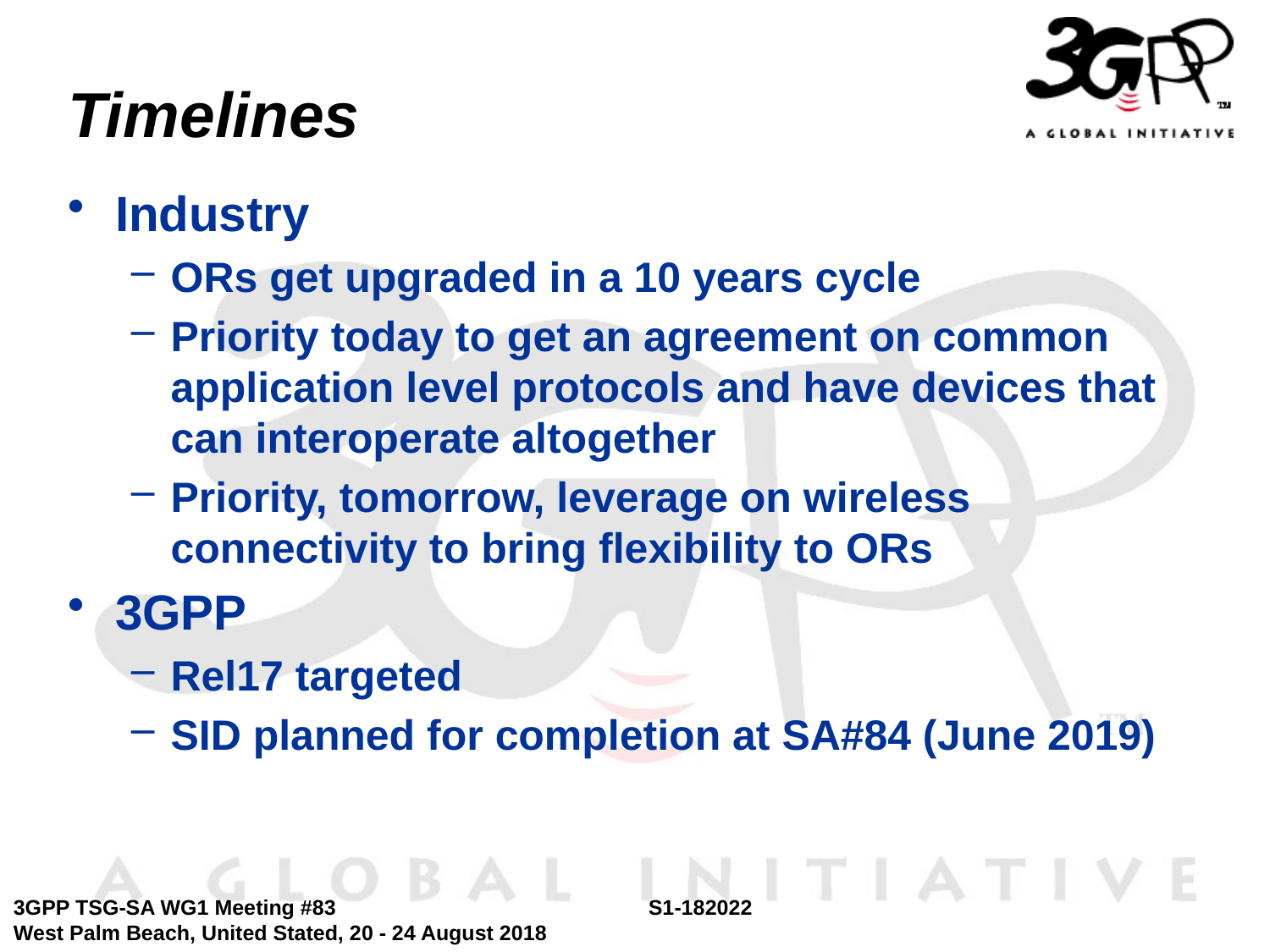

# Timelines
Industry
ORs get upgraded in a 10 years cycle
Priority today to get an agreement on common application level protocols and have devices that can interoperate altogether
Priority, tomorrow, leverage on wireless connectivity to bring flexibility to ORs
3GPP
Rel17 targeted
SID planned for completion at SA#84 (June 2019)